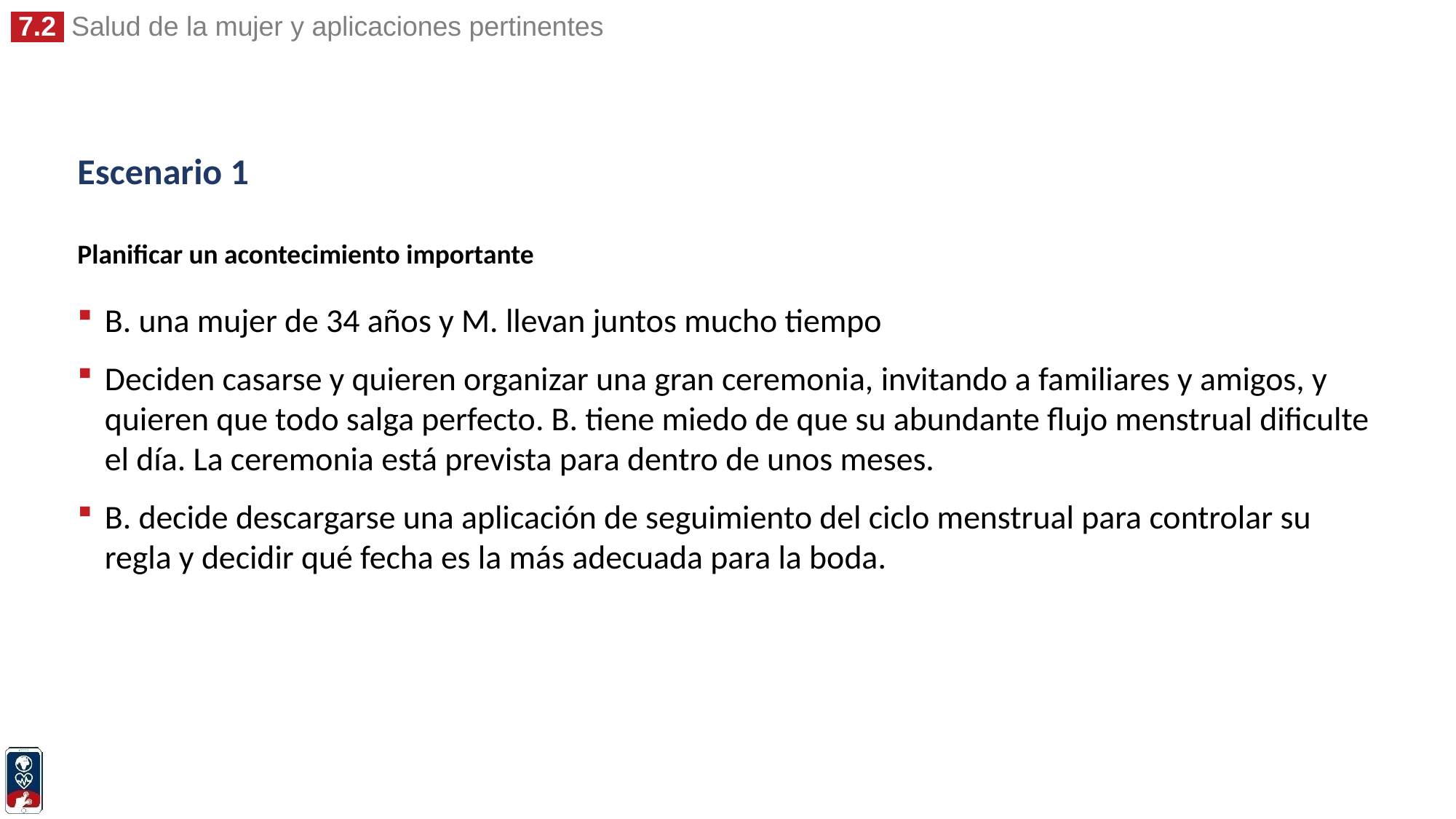

# Escenario 1
Planificar un acontecimiento importante
B. una mujer de 34 años y M. llevan juntos mucho tiempo
Deciden casarse y quieren organizar una gran ceremonia, invitando a familiares y amigos, y quieren que todo salga perfecto. B. tiene miedo de que su abundante flujo menstrual dificulte el día. La ceremonia está prevista para dentro de unos meses.
B. decide descargarse una aplicación de seguimiento del ciclo menstrual para controlar su regla y decidir qué fecha es la más adecuada para la boda.